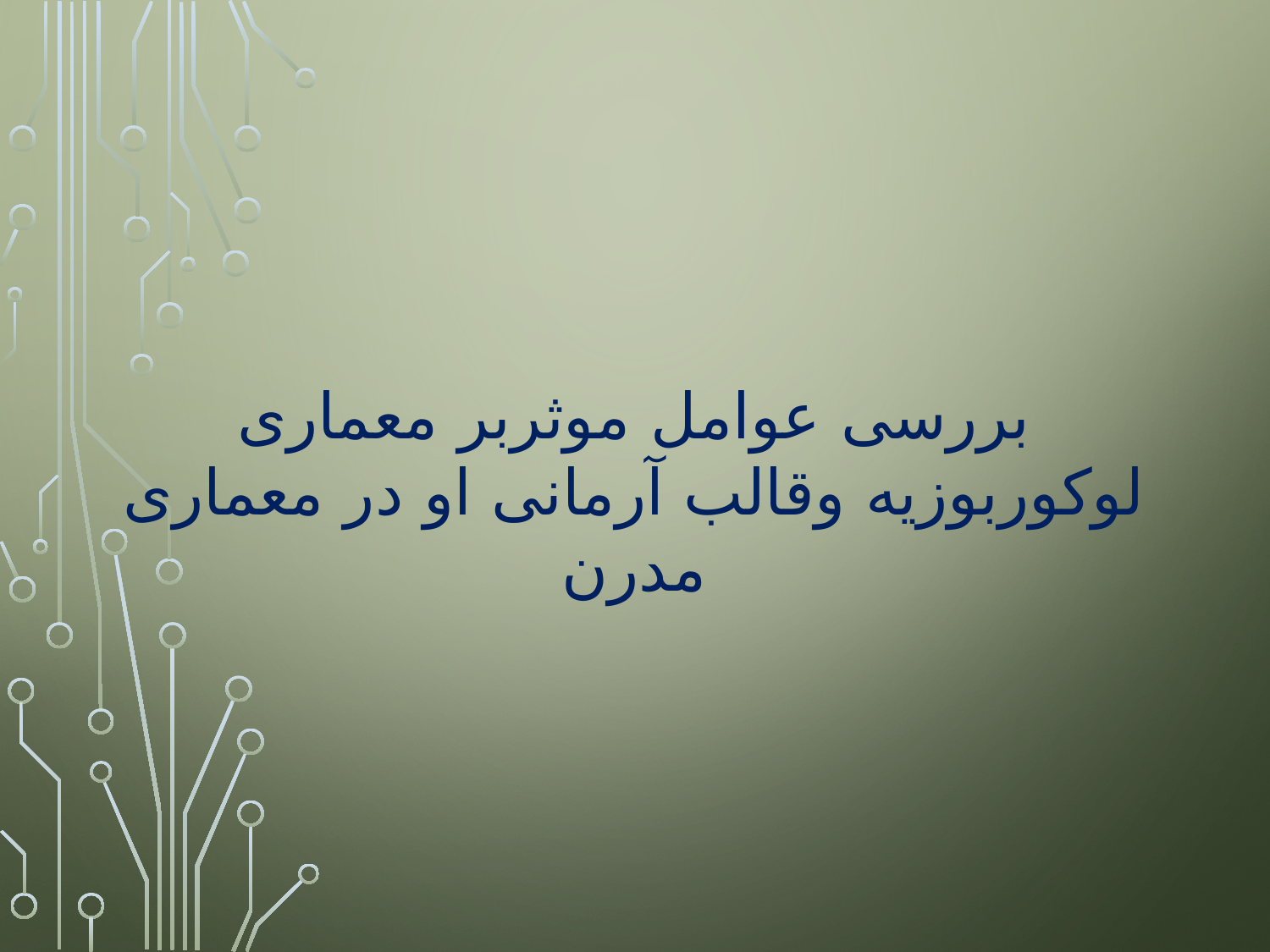

بررسی عوامل موثربر معماری لوکوربوزیه وقالب آرمانی او در معماری مدرن